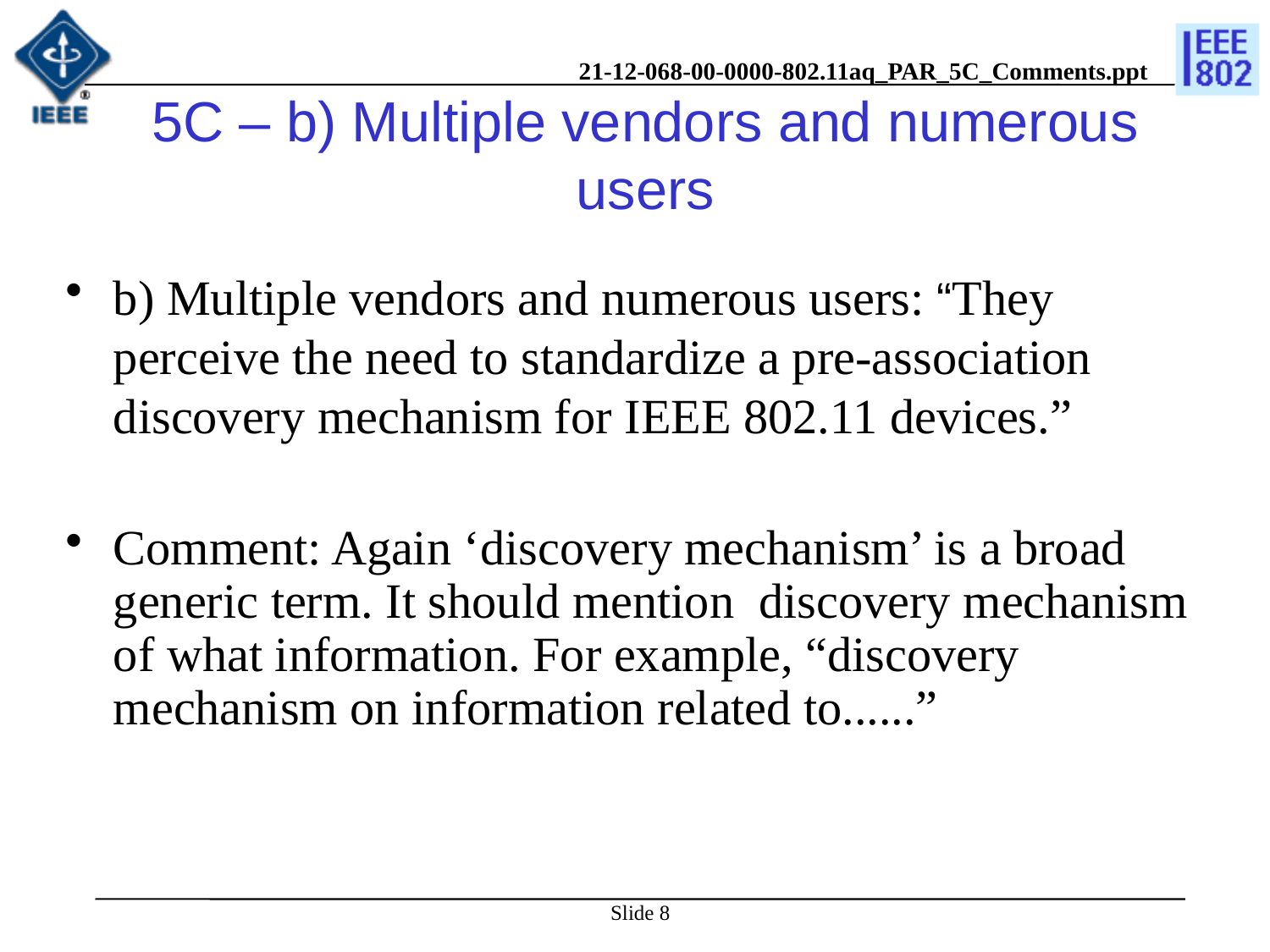

# 5C – b) Multiple vendors and numerous users

b) Multiple vendors and numerous users: “They perceive the need to standardize a pre-association discovery mechanism for IEEE 802.11 devices.”

Comment: Again ‘discovery mechanism’ is a broad generic term. It should mention  discovery mechanism of what information. For example, “discovery mechanism on information related to......”

Slide 8